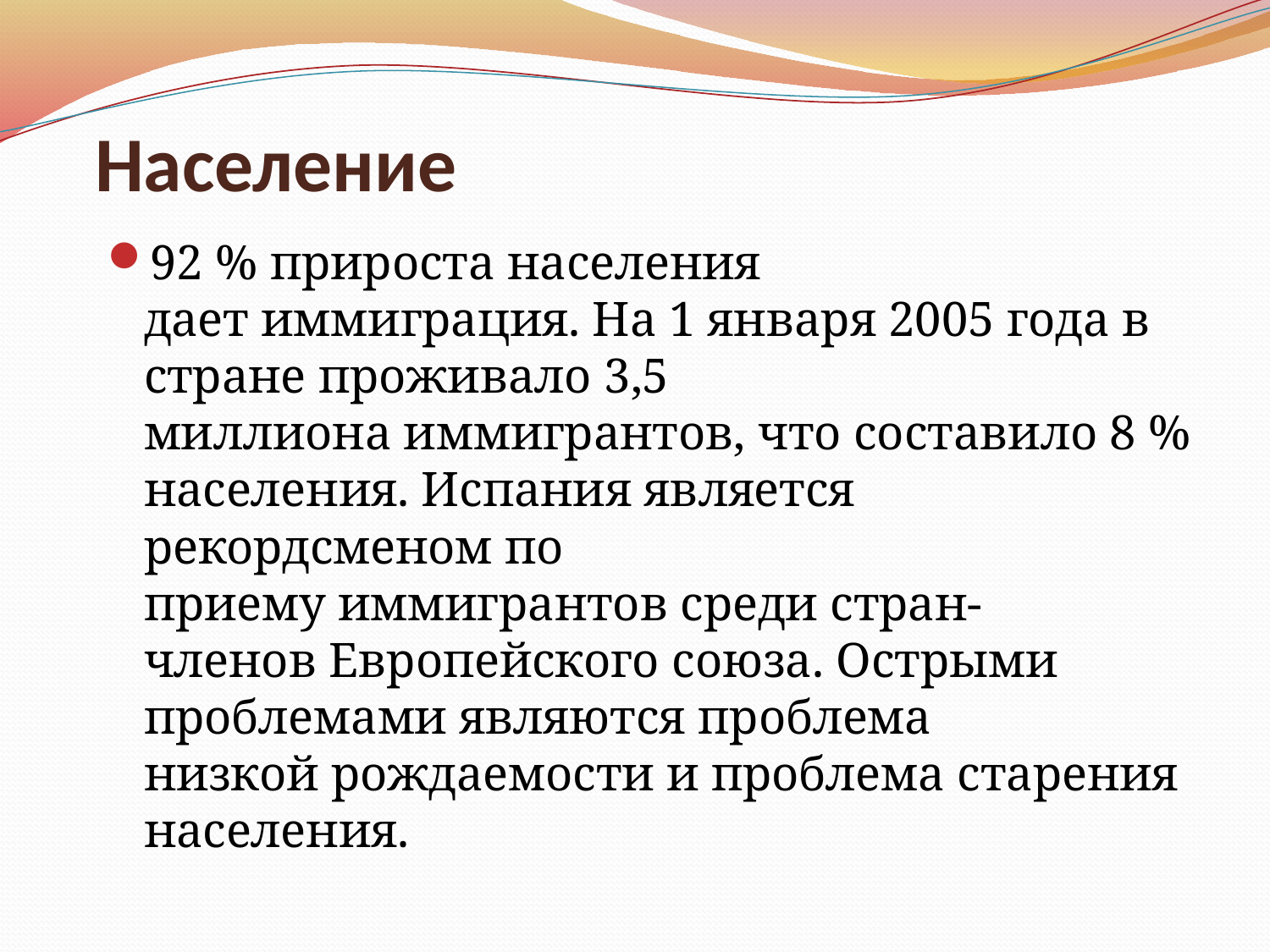

# Население
92 % прироста населения дает иммиграция. На 1 января 2005 года в стране проживало 3,5 миллиона иммигрантов, что составило 8 % населения. Испания является рекордсменом по приему иммигрантов среди стран-членов Европейского союза. Острыми проблемами являются проблема низкой рождаемости и проблема старения населения.